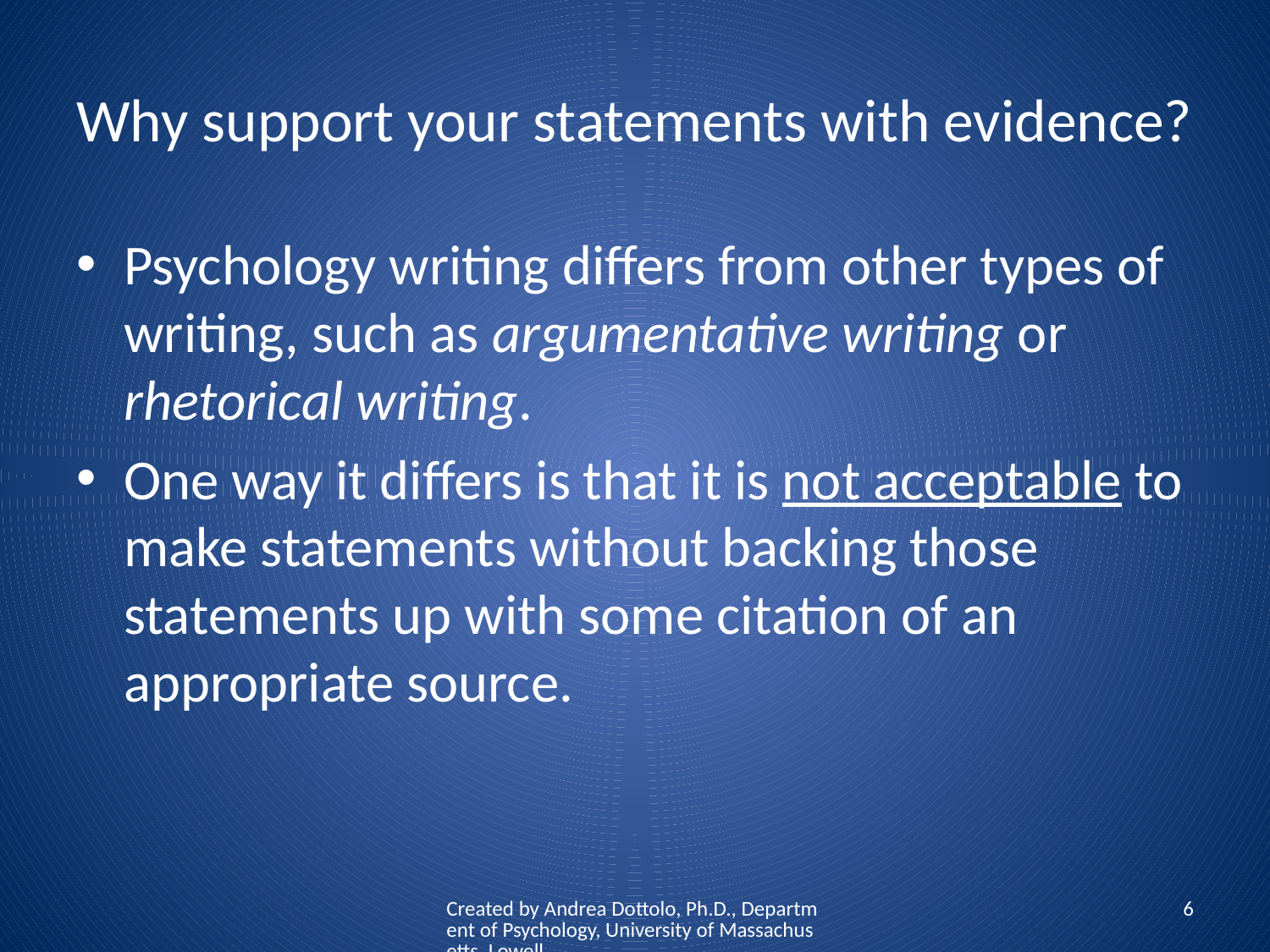

# Why support your statements with evidence?
Psychology writing differs from other types of writing, such as argumentative writing or rhetorical writing.
One way it differs is that it is not acceptable to make statements without backing those statements up with some citation of an appropriate source.
Created by Andrea Dottolo, Ph.D., Department of Psychology, University of Massachusetts, Lowell
6